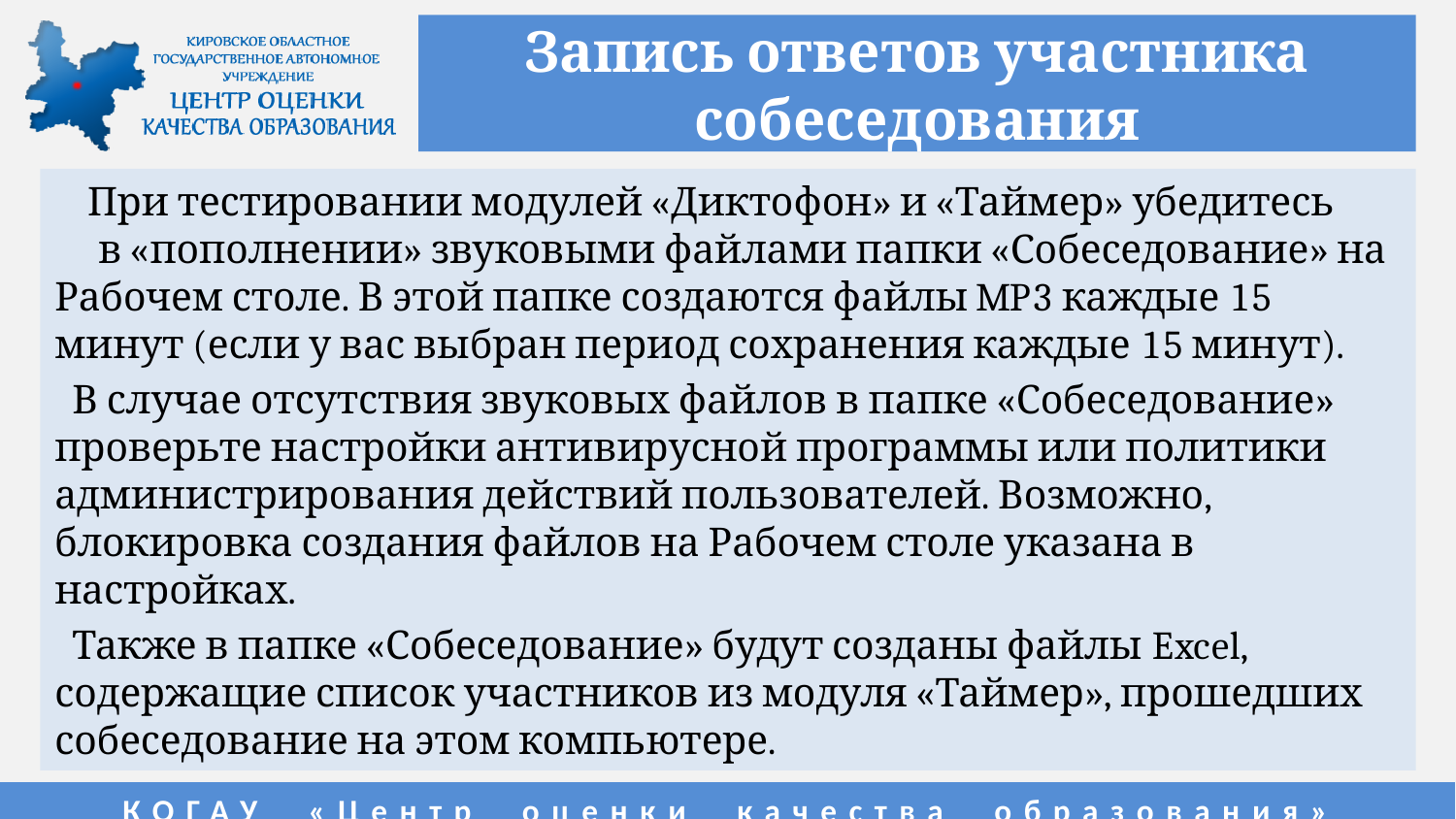

# Запись ответов участника собеседования
   При тестировании модулей «Диктофон» и «Таймер» убедитесь             в «пополнении» звуковыми файлами папки «Собеседование» на Рабочем столе. В этой папке создаются файлы MP3 каждые 15 минут (если у вас выбран период сохранения каждые 15 минут).
  В случае отсутствия звуковых файлов в папке «Собеседование» проверьте настройки антивирусной программы или политики администрирования действий пользователей. Возможно, блокировка создания файлов на Рабочем столе указана в настройках.
  Также в папке «Собеседование» будут созданы файлы Excel, содержащие список участников из модуля «Таймер», прошедших собеседование на этом компьютере.